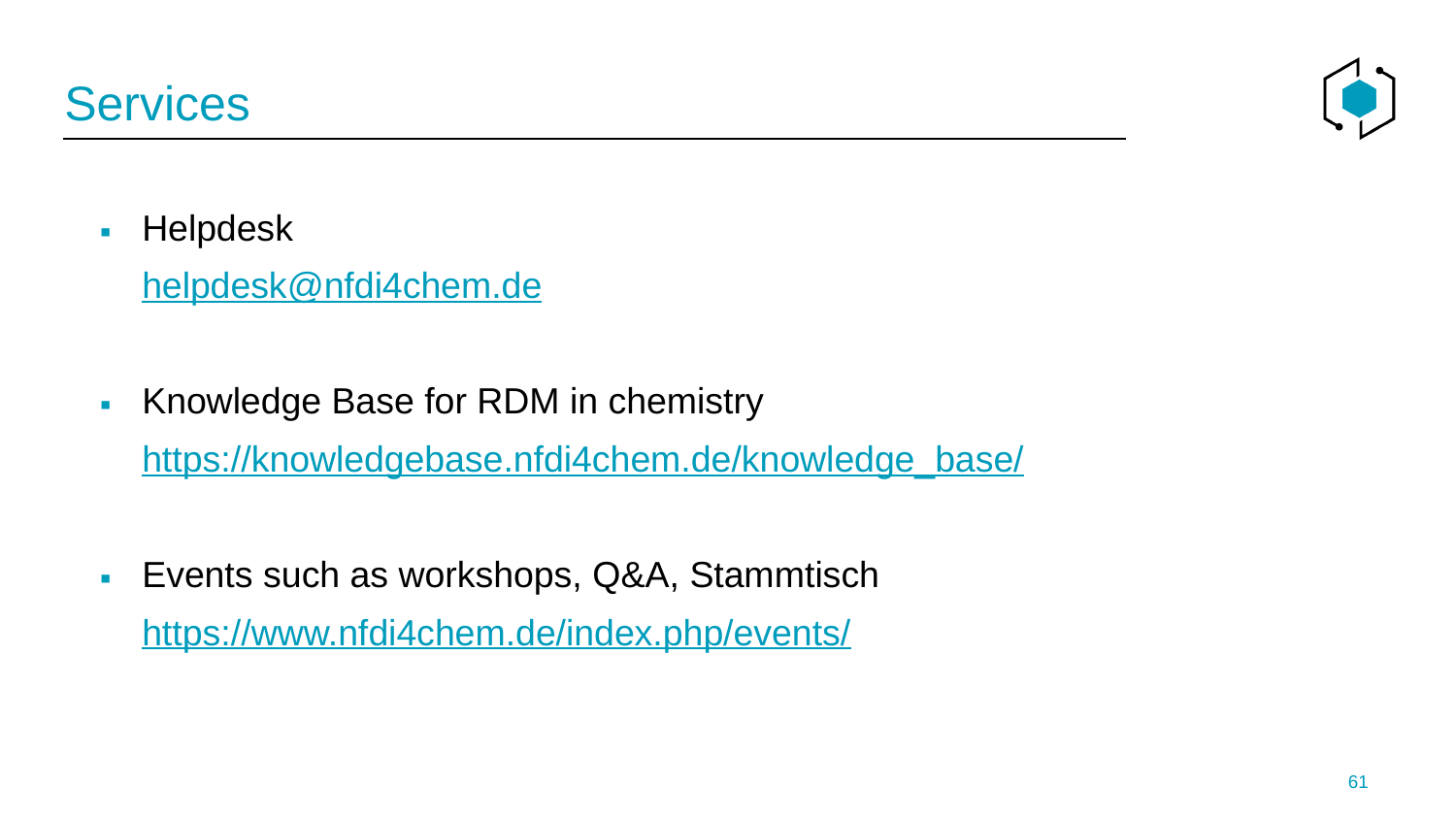

# Services
Helpdesk
helpdesk@nfdi4chem.de

Knowledge Base for RDM in chemistry
https://knowledgebase.nfdi4chem.de/knowledge_base/

Events such as workshops, Q&A, Stammtisch
https://www.nfdi4chem.de/index.php/events/

61